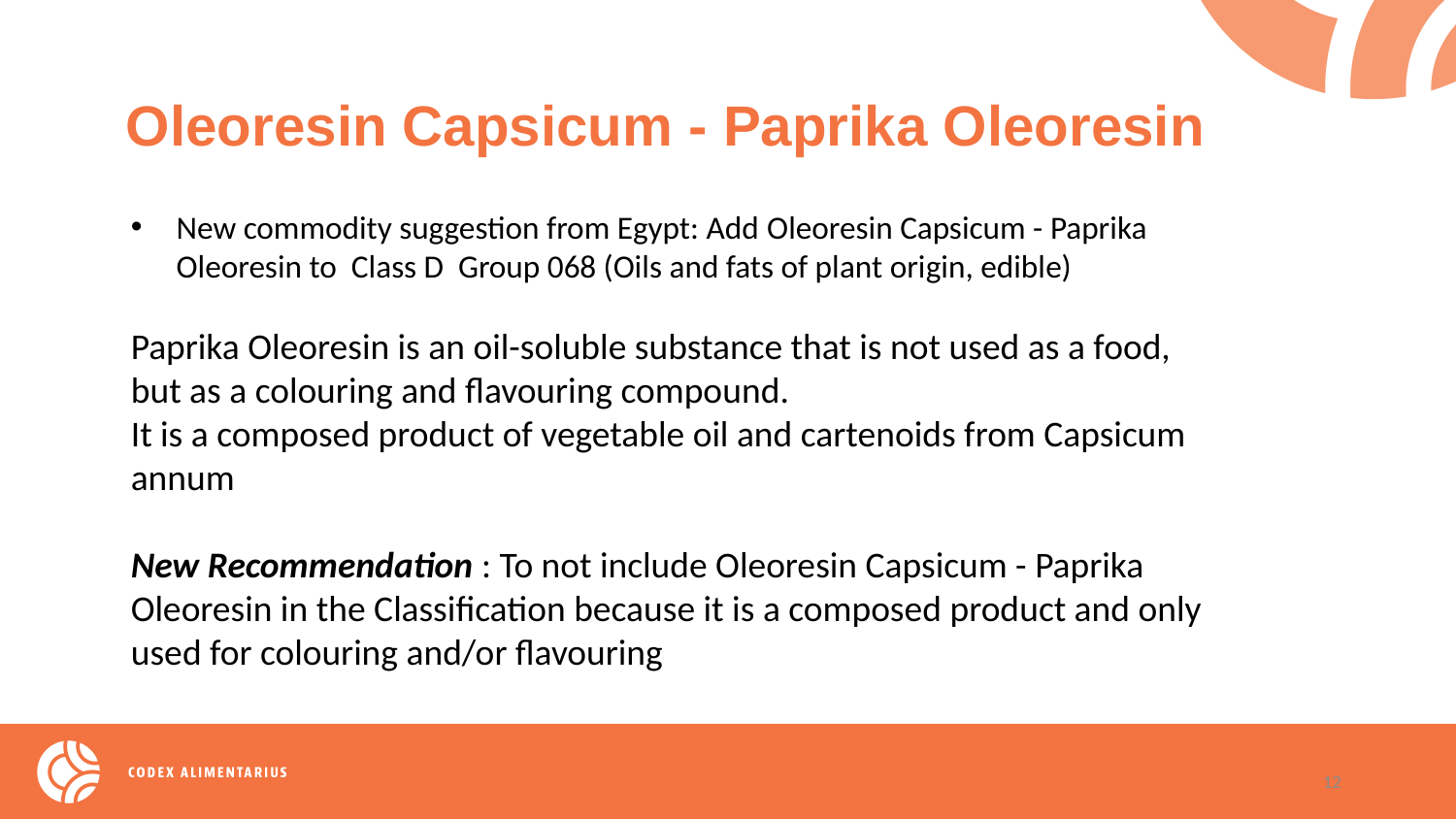

Oleoresin Capsicum - Paprika Oleoresin
New commodity suggestion from Egypt: Add Oleoresin Capsicum - Paprika Oleoresin to  Class D  Group 068 (Oils and fats of plant origin, edible)

Paprika Oleoresin is an oil-soluble substance that is not used as a food, but as a colouring and flavouring compound.
It is a composed product of vegetable oil and cartenoids from Capsicum annum

New Recommendation : To not include Oleoresin Capsicum - Paprika Oleoresin in the Classification because it is a composed product and only used for colouring and/or flavouring
12